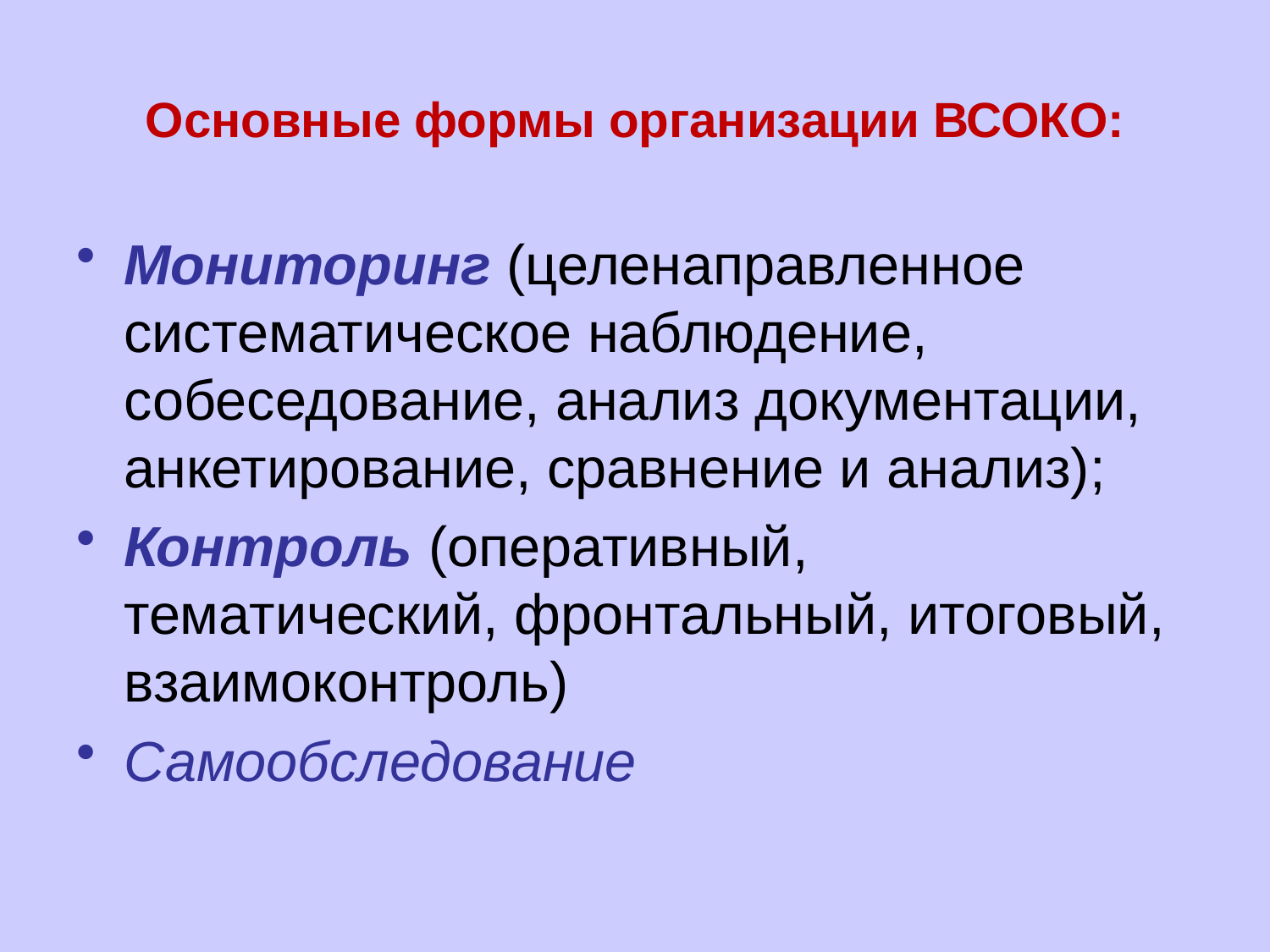

# Основные формы организации ВСОКО:
Мониторинг (целенаправленное систематическое наблюдение, собеседование, анализ документации, анкетирование, сравнение и анализ);
Контроль (оперативный, тематический, фронтальный, итоговый, взаимоконтроль)
Самообследование